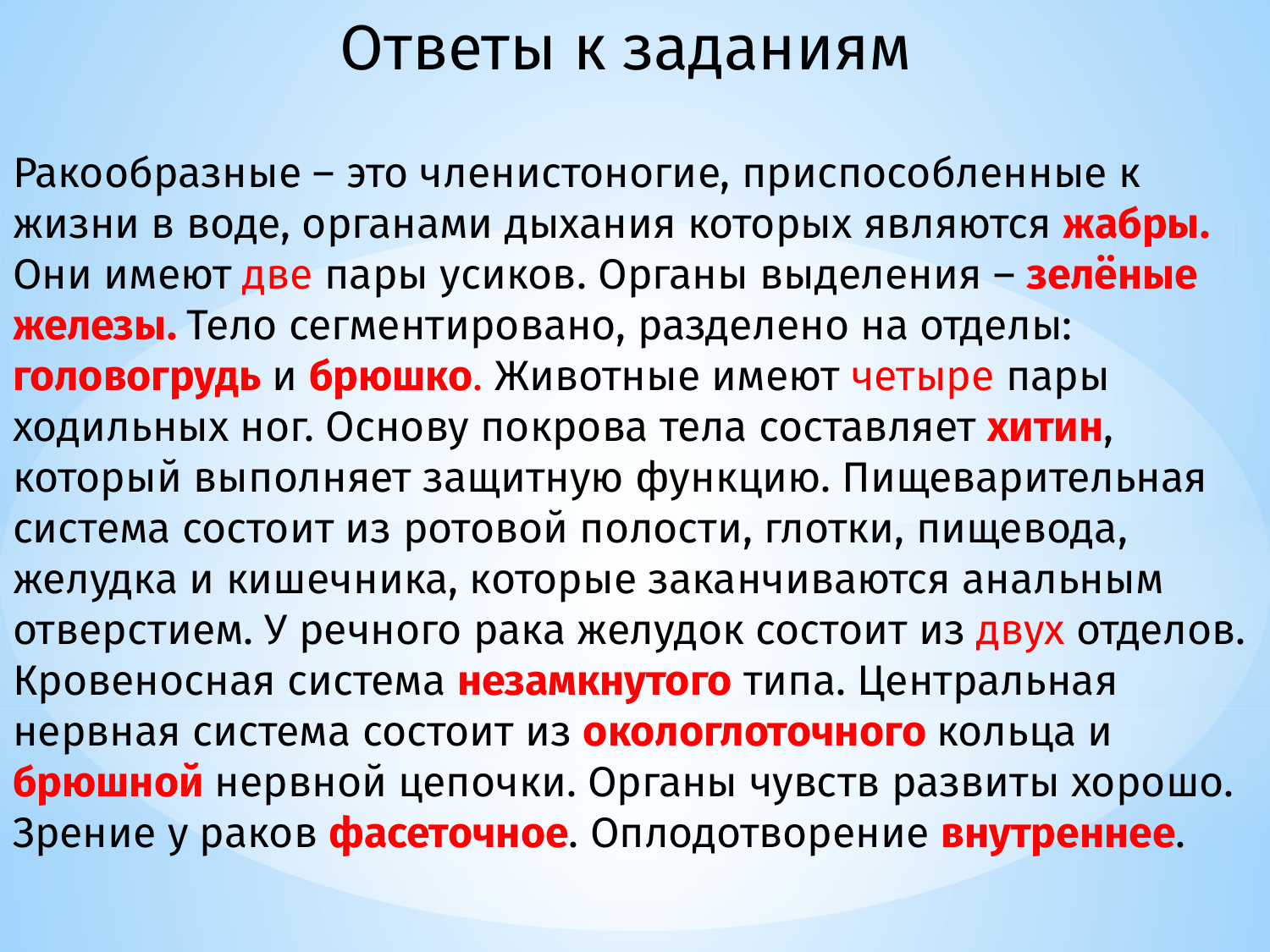

Ответы к заданиям
Ракообразные – это членистоногие, приспособленные к жизни в воде, органами дыхания которых являются жабры. Они имеют две пары усиков. Органы выделения – зелёные железы. Тело сегментировано, разделено на отделы:  головогрудь и брюшко. Животные имеют четыре пары ходильных ног. Основу покрова тела составляет хитин, который выполняет защитную функцию. Пищеварительная система состоит из ротовой полости, глотки, пищевода, желудка и кишечника, которые заканчиваются анальным отверстием. У речного рака желудок состоит из двух отделов. Кровеносная система незамкнутого типа. Центральная нервная система состоит из окологлоточного кольца и брюшной нервной цепочки. Органы чувств развиты хорошо. Зрение у раков фасеточное. Оплодотворение внутреннее.